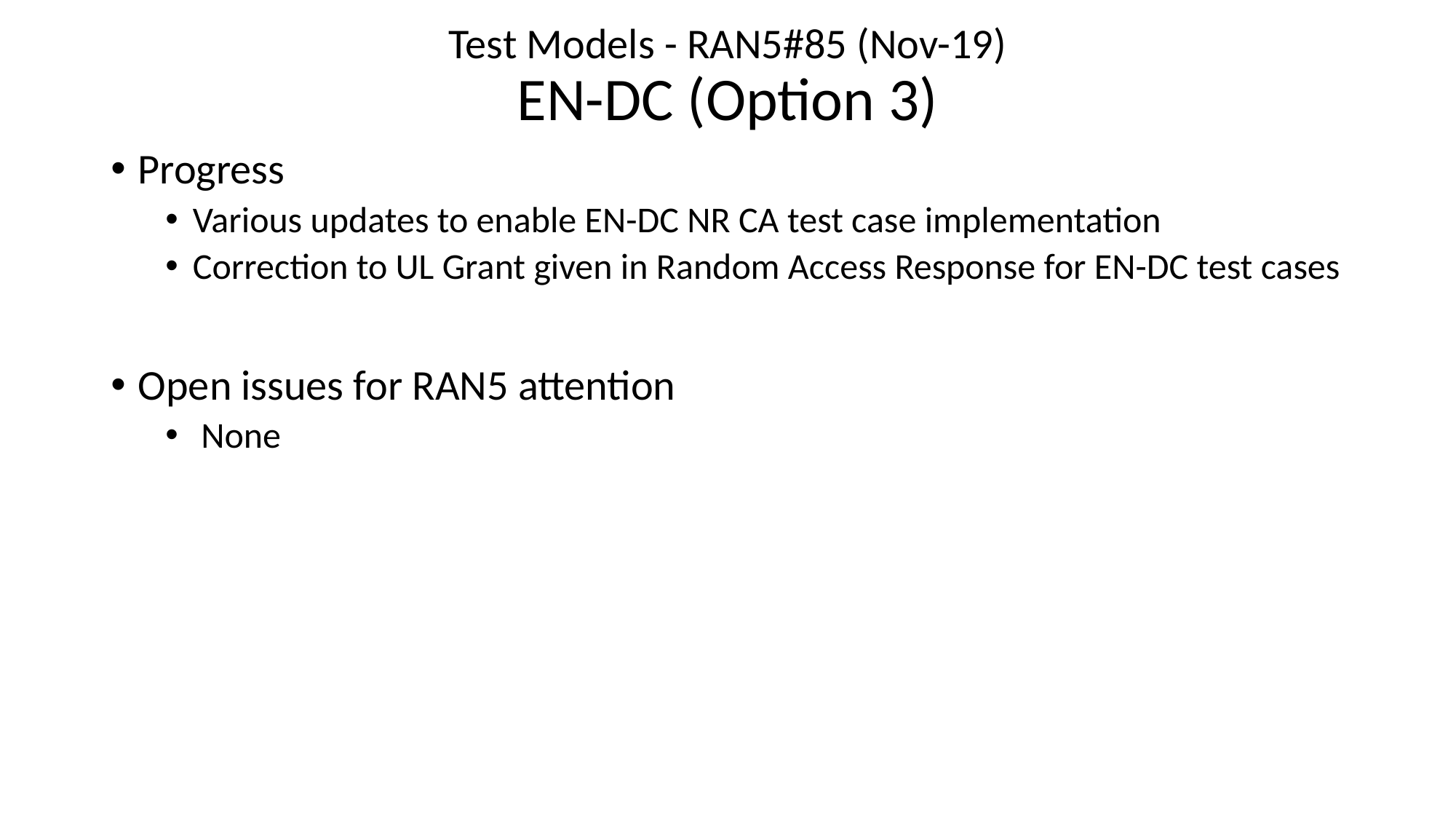

# Test Models - RAN5#85 (Nov-19) EN-DC (Option 3)
Progress
Various updates to enable EN-DC NR CA test case implementation
Correction to UL Grant given in Random Access Response for EN-DC test cases

Open issues for RAN5 attention
 None